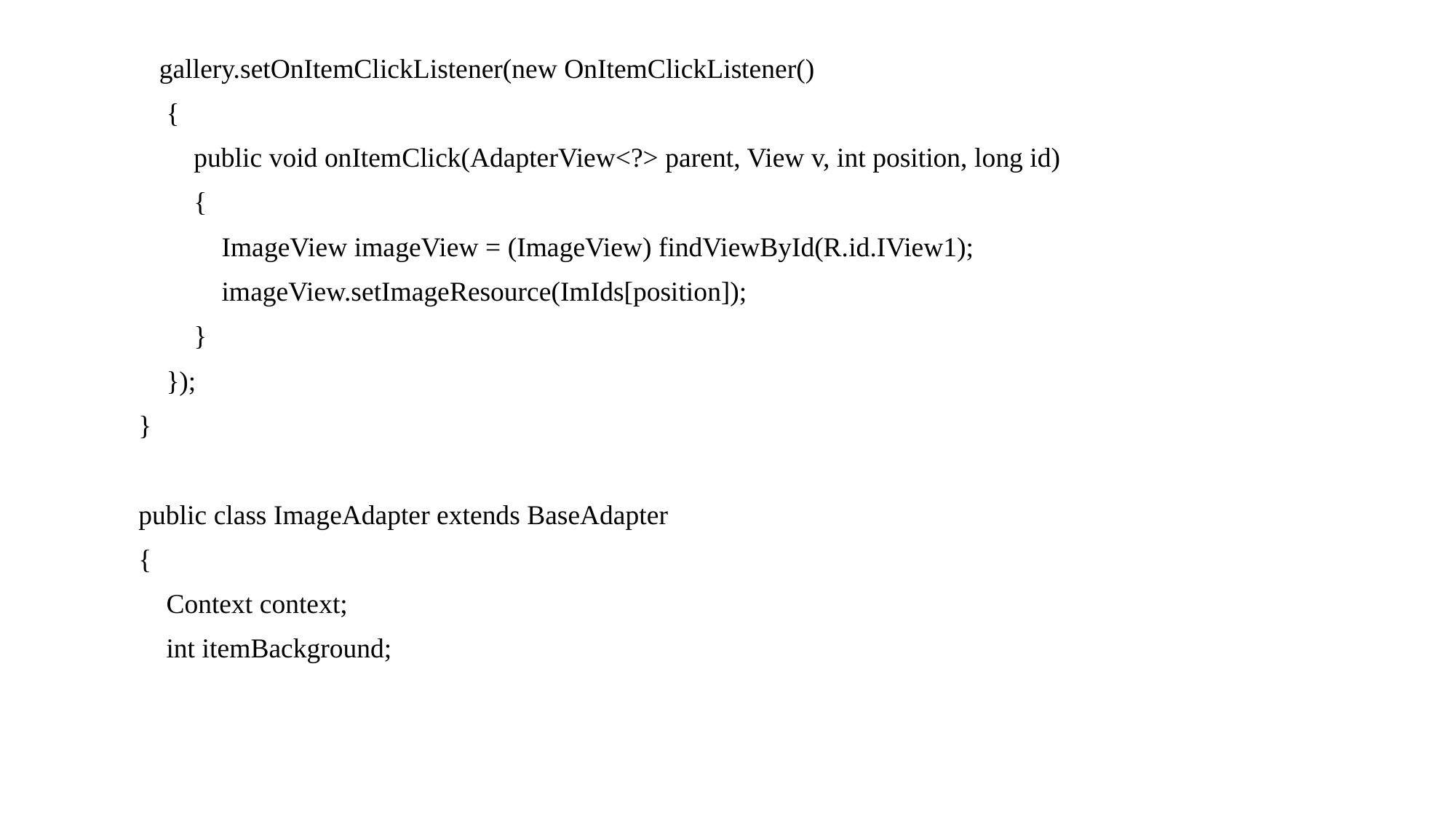

gallery.setOnItemClickListener(new OnItemClickListener()
        {
            public void onItemClick(AdapterView<?> parent, View v, int position, long id)
            {
                ImageView imageView = (ImageView) findViewById(R.id.IView1);
                imageView.setImageResource(ImIds[position]);
            }
        });
    }

    public class ImageAdapter extends BaseAdapter
    {
        Context context;
        int itemBackground;